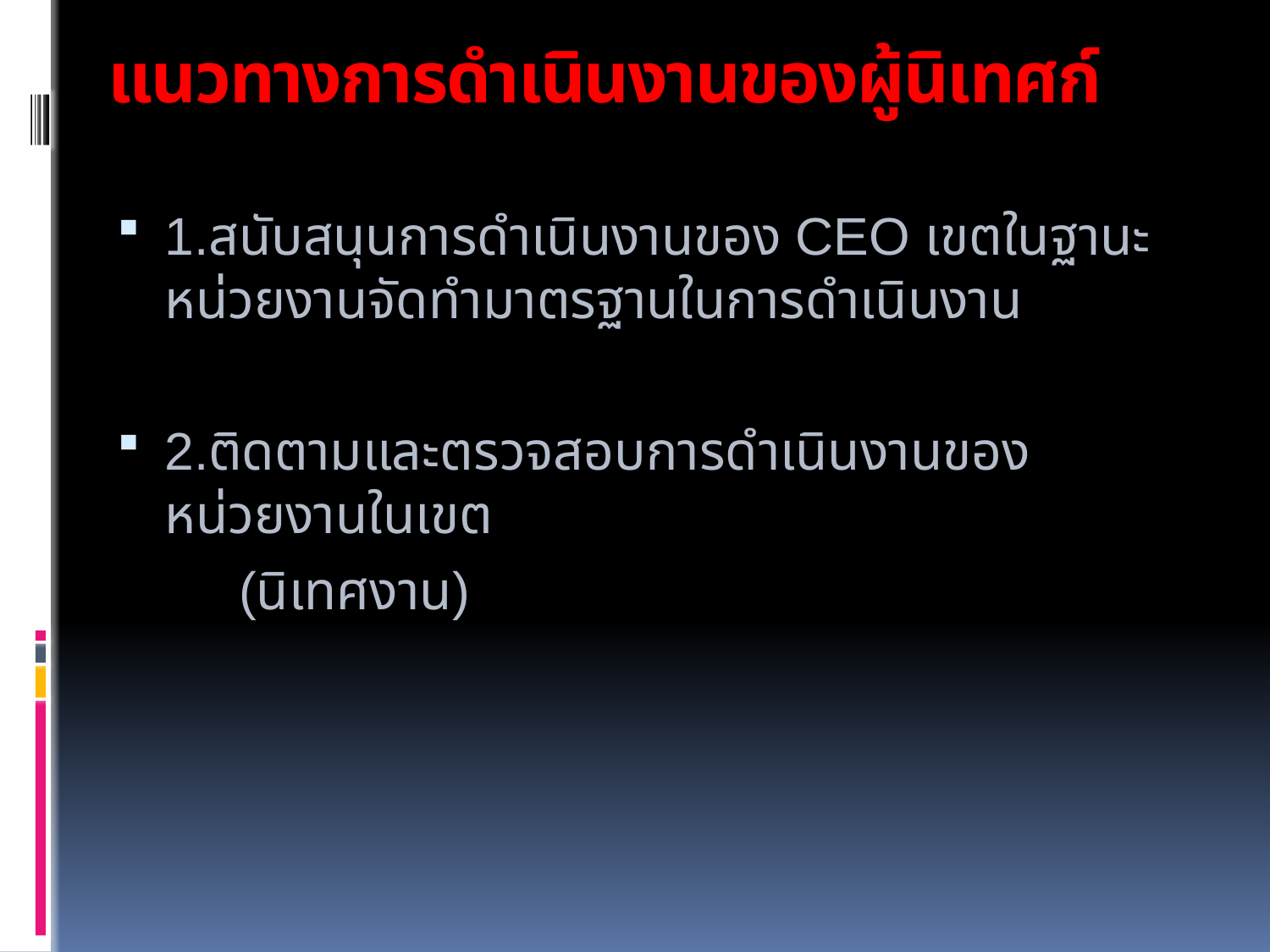

# แนวทางการดำเนินงานของผู้นิเทศก์
1.สนับสนุนการดำเนินงานของ CEO เขตในฐานะหน่วยงานจัดทำมาตรฐานในการดำเนินงาน

2.ติดตามและตรวจสอบการดำเนินงานของหน่วยงานในเขต
         (นิเทศงาน)